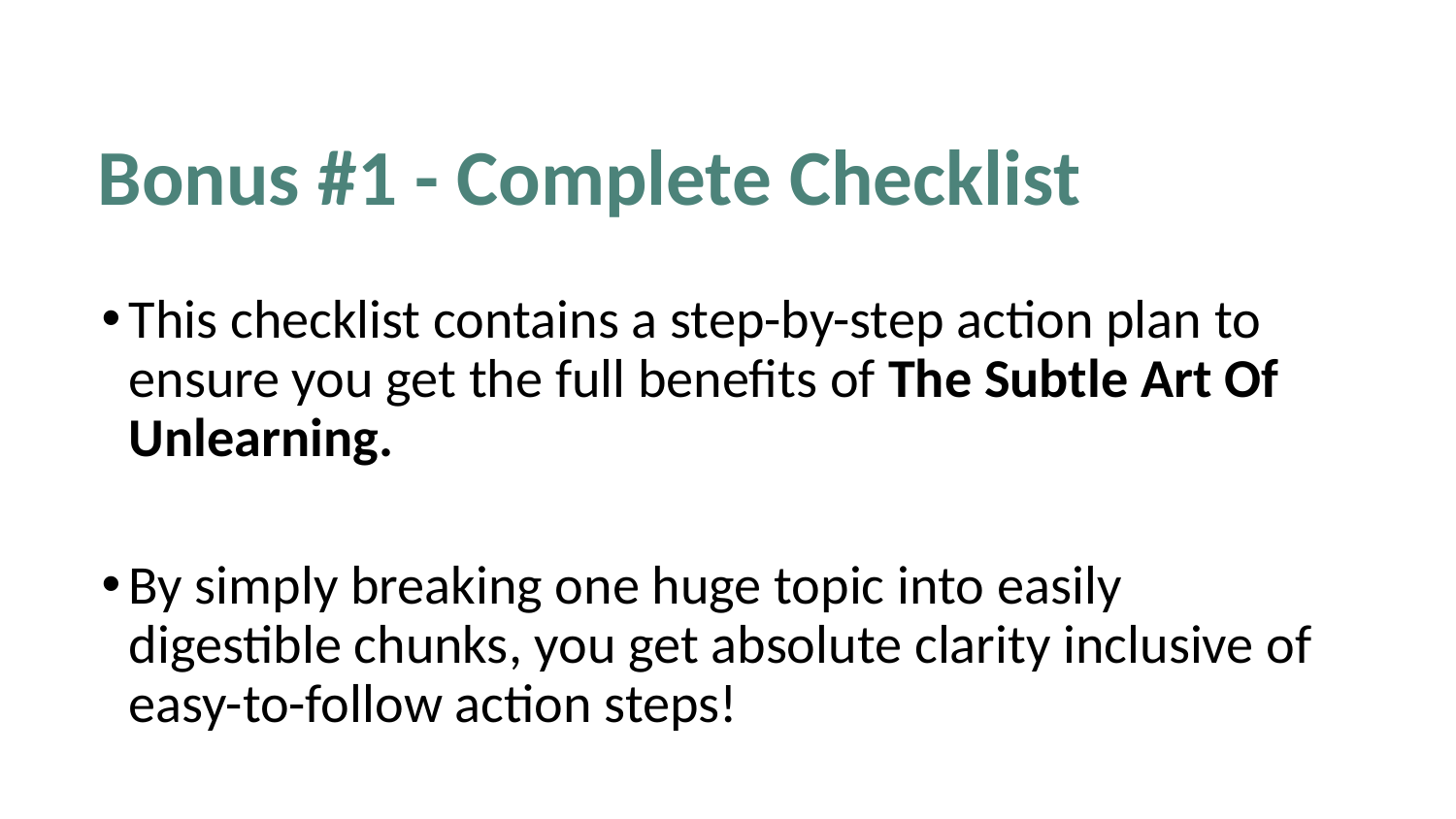

Bonus #1 - Complete Checklist
This checklist contains a step-by-step action plan to ensure you get the full benefits of The Subtle Art Of Unlearning.

By simply breaking one huge topic into easily digestible chunks, you get absolute clarity inclusive of easy-to-follow action steps!